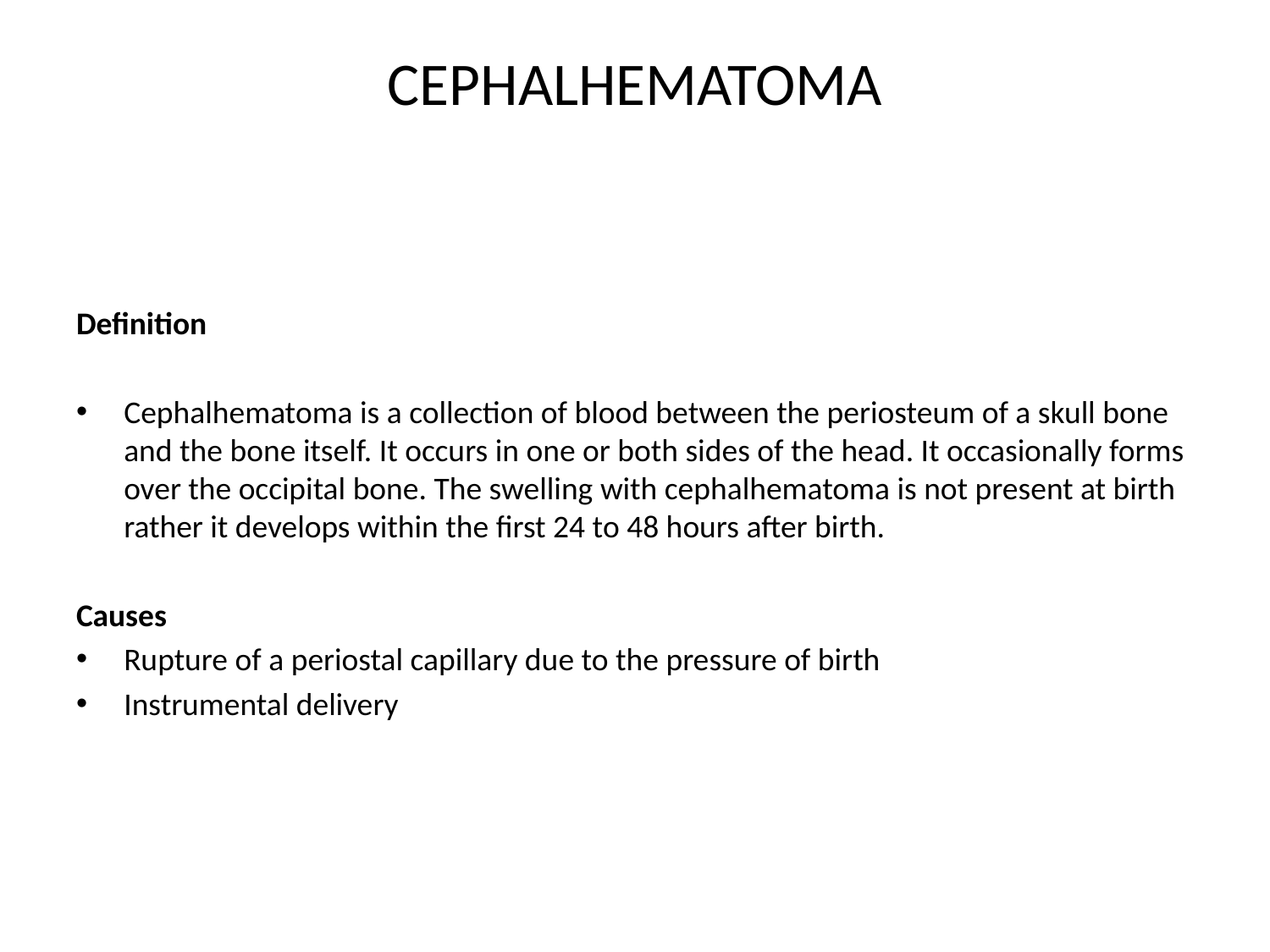

# CEPHALHEMATOMA

Definition

Cephalhematoma is a collection of blood between the periosteum of a skull bone and the bone itself. It occurs in one or both sides of the head. It occasionally forms over the occipital bone. The swelling with cephalhematoma is not present at birth rather it develops within the first 24 to 48 hours after birth.

Causes
Rupture of a periostal capillary due to the pressure of birth
Instrumental delivery